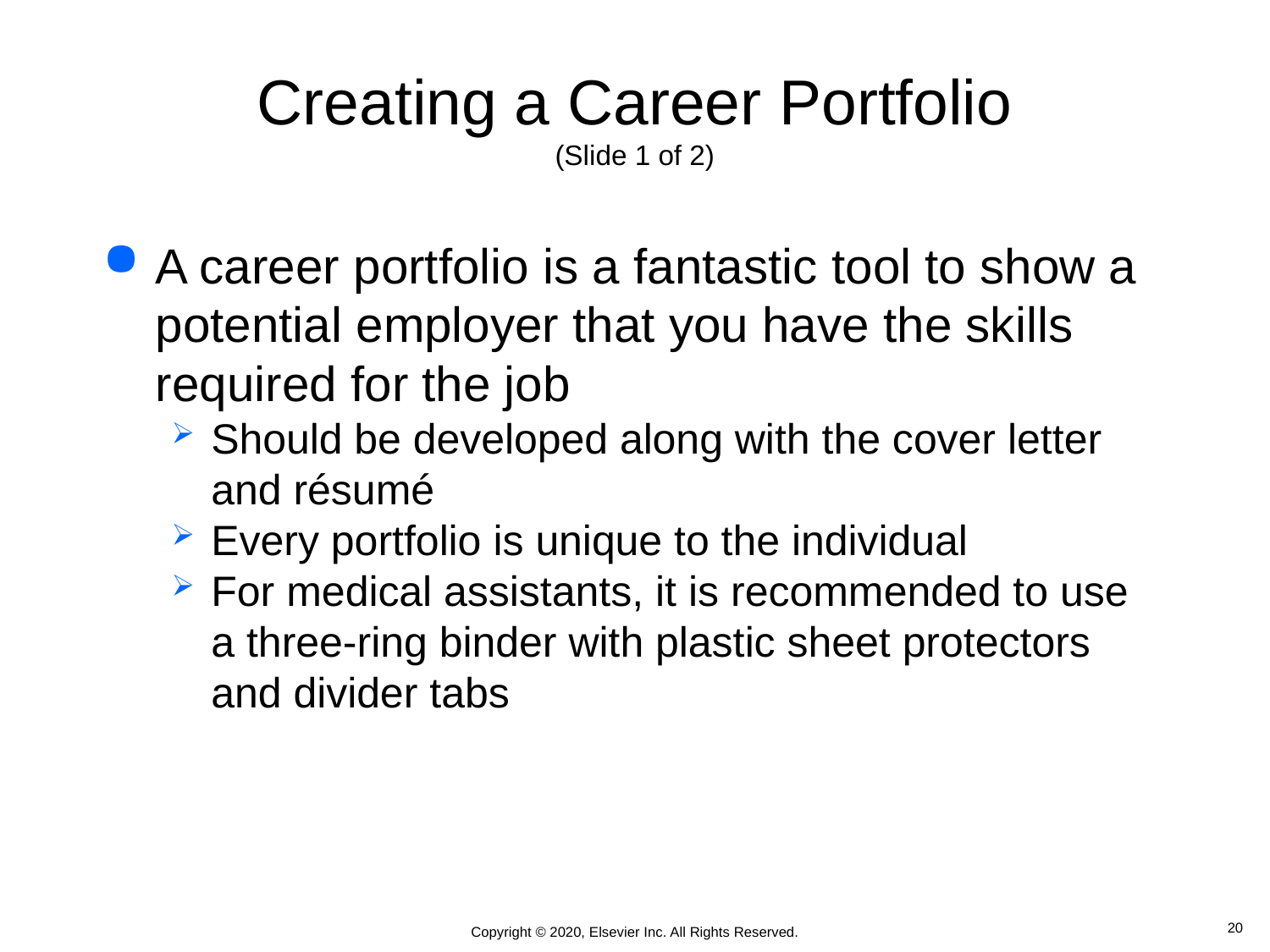

# Creating a Career Portfolio (Slide 1 of 2)
A career portfolio is a fantastic tool to show a potential employer that you have the skills required for the job
Should be developed along with the cover letter and résumé
Every portfolio is unique to the individual
For medical assistants, it is recommended to use a three-ring binder with plastic sheet protectors and divider tabs
 20